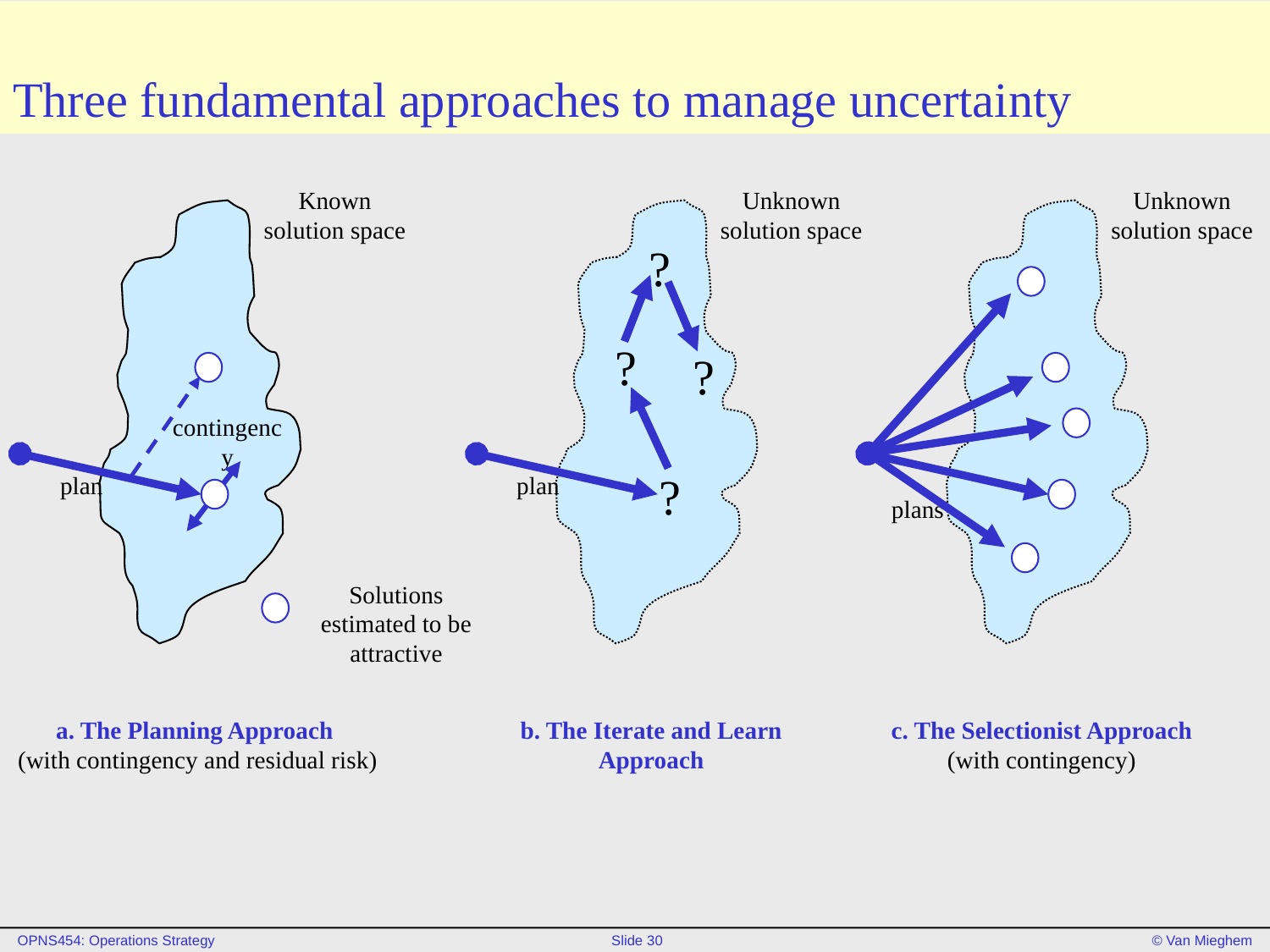

# Three fundamental approaches to manage uncertainty
Known solution space
Unknown solution space
Unknown solution space

?

?
?

contingency

?

plan
plan

plans

Solutions estimated to be attractive

a. The Planning Approach
(with contingency and residual risk)
b. The Iterate and Learn Approach
c. The Selectionist Approach (with contingency)